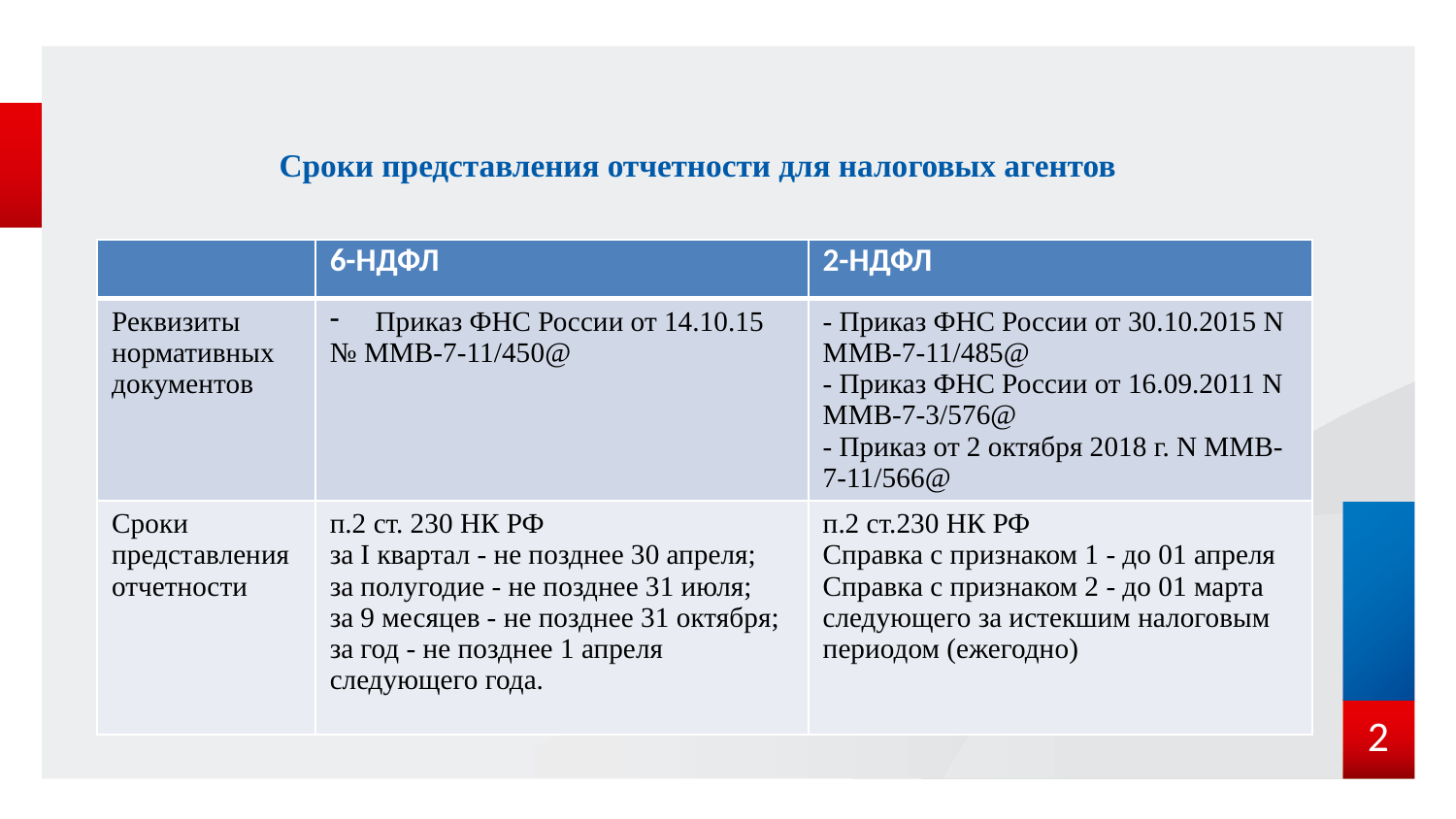

# Сроки представления отчетности для налоговых агентов
|  | 6-НДФЛ | 2-НДФЛ |
| --- | --- | --- |
| Реквизиты нормативных документов | Приказ ФНС России от 14.10.15 № ММВ-7-11/450@ | - Приказ ФНС России от 30.10.2015 N ММВ-7-11/485@ - Приказ ФНС России от 16.09.2011 N ММВ-7-3/576@ - Приказ от 2 октября 2018 г. N ММВ-7-11/566@ |
| Сроки представления отчетности | п.2 ст. 230 НК РФ за I квартал - не позднее 30 апреля; за полугодие - не позднее 31 июля; за 9 месяцев - не позднее 31 октября; за год - не позднее 1 апреля следующего года. | п.2 ст.230 НК РФ Справка с признаком 1 - до 01 апреля Справка с признаком 2 - до 01 марта следующего за истекшим налоговым периодом (ежегодно) |
2